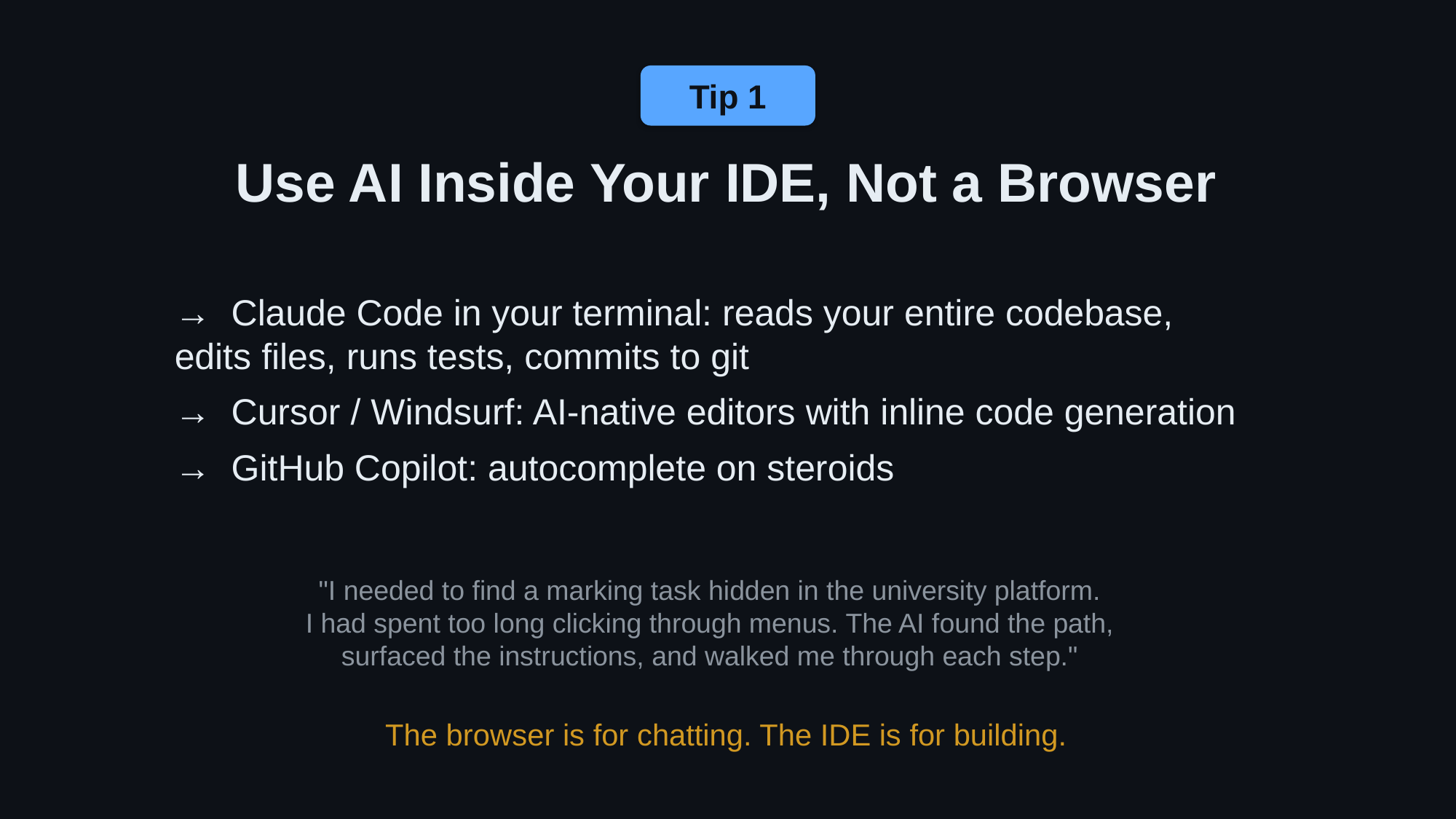

Tip 1
Use AI Inside Your IDE, Not a Browser
→  Claude Code in your terminal: reads your entire codebase, edits files, runs tests, commits to git
→  Cursor / Windsurf: AI-native editors with inline code generation
→  GitHub Copilot: autocomplete on steroids
"I needed to find a marking task hidden in the university platform.
I had spent too long clicking through menus. The AI found the path,
surfaced the instructions, and walked me through each step."
The browser is for chatting. The IDE is for building.